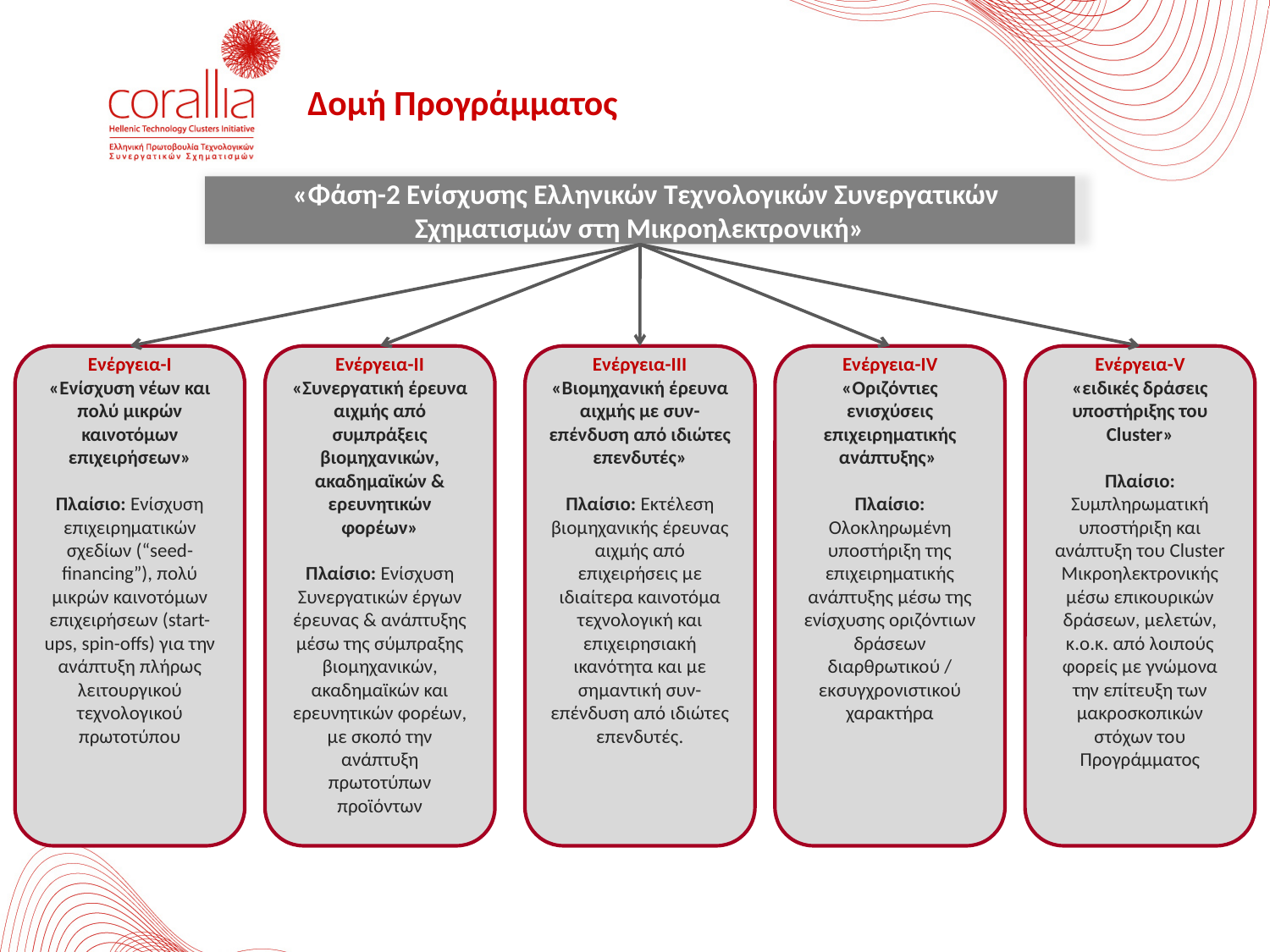

# Δομή Προγράμματος
  «Φάση-2 Ενίσχυσης Ελληνικών Τεχνολογικών Συνεργατικών Σχηματισμών στη Μικροηλεκτρονική»

Ενέργεια-Ι
«Ενίσχυση νέων και πολύ μικρών καινοτόμων επιχειρήσεων»

Πλαίσιο: Ενίσχυση επιχειρηματικών σχεδίων (“seed-financing”), πολύ μικρών καινοτόμων επιχειρήσεων (start-ups, spin-offs) για την ανάπτυξη πλήρως λειτουργικού τεχνολογικού πρωτοτύπου

Ενέργεια-ΙΙ
«Συνεργατική έρευνα αιχμής από συμπράξεις βιομηχανικών, ακαδημαϊκών & ερευνητικών φορέων»

Πλαίσιο: Ενίσχυση Συνεργατικών έργων έρευνας & ανάπτυξης μέσω της σύμπραξης βιομηχανικών, ακαδημαϊκών και ερευνητικών φορέων, με σκοπό την ανάπτυξη πρωτοτύπων προϊόντων

Ενέργεια-ΙΙΙ
«Βιομηχανική έρευνα αιχμής με συν-επένδυση από ιδιώτες επενδυτές»

Πλαίσιο: Εκτέλεση βιομηχανικής έρευνας αιχμής από επιχειρήσεις με ιδιαίτερα καινοτόμα τεχνολογική και επιχειρησιακή ικανότητα και με σημαντική συν-επένδυση από ιδιώτες επενδυτές.

Ενέργεια-ΙV
«Οριζόντιες ενισχύσεις επιχειρηματικής ανάπτυξης»

Πλαίσιο: Ολοκληρωμένη υποστήριξη της επιχειρηματικής ανάπτυξης μέσω της ενίσχυσης οριζόντιων δράσεων διαρθρωτικού / εκσυγχρονιστικού χαρακτήρα

Ενέργεια-V
«ειδικές δράσεις υποστήριξης του Cluster»

Πλαίσιο: Συμπληρωματική υποστήριξη και ανάπτυξη του Cluster Μικροηλεκτρονικής μέσω επικουρικών δράσεων, μελετών, κ.ο.κ. από λοιπούς φορείς με γνώμονα την επίτευξη των μακροσκοπικών στόχων του Προγράμματος